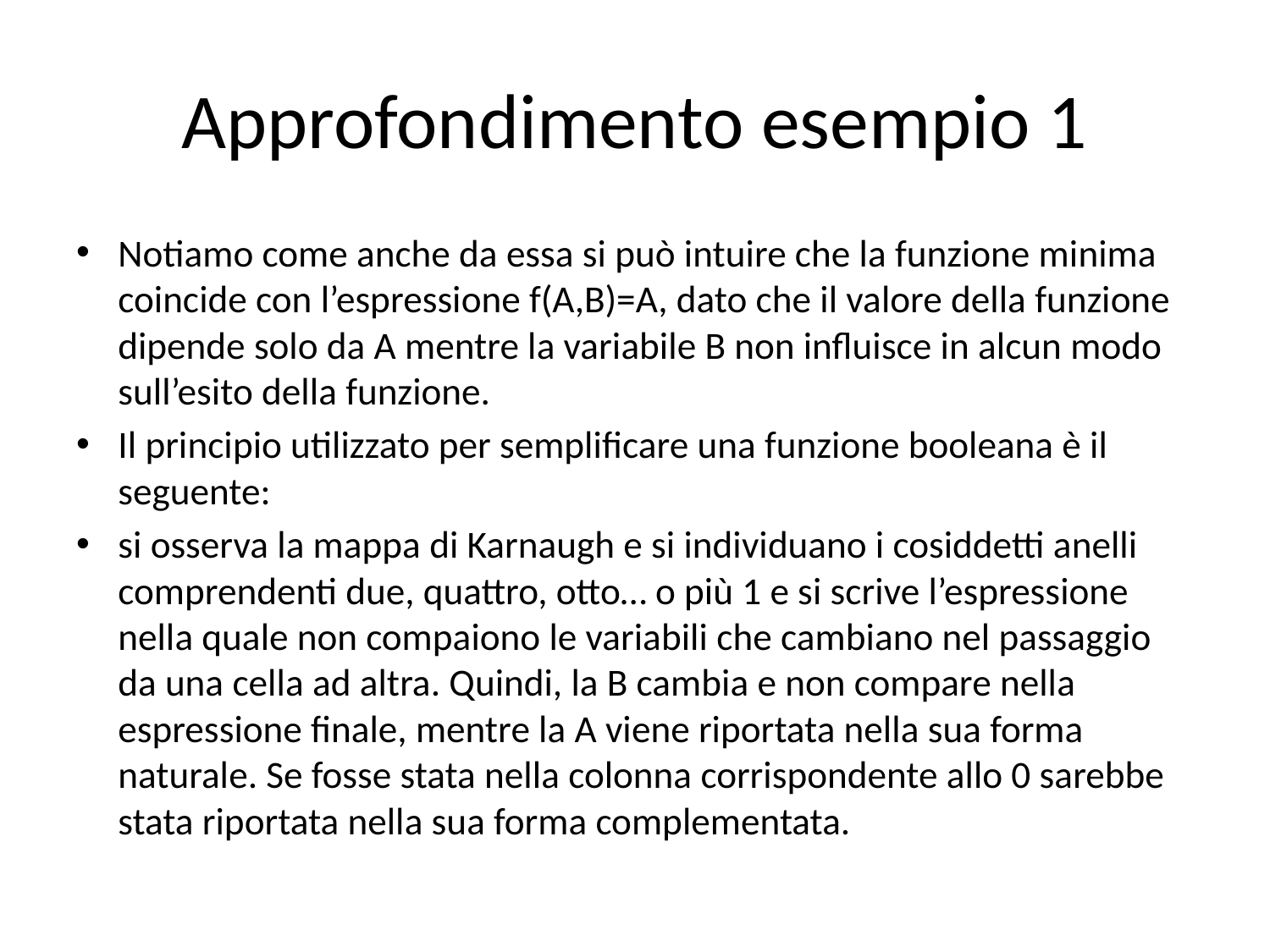

# Approfondimento esempio 1
Notiamo come anche da essa si può intuire che la funzione minima coincide con l’espressione f(A,B)=A, dato che il valore della funzione dipende solo da A mentre la variabile B non influisce in alcun modo sull’esito della funzione.
Il principio utilizzato per semplificare una funzione booleana è il seguente:
si osserva la mappa di Karnaugh e si individuano i cosiddetti anelli comprendenti due, quattro, otto… o più 1 e si scrive l’espressione nella quale non compaiono le variabili che cambiano nel passaggio da una cella ad altra. Quindi, la B cambia e non compare nella espressione finale, mentre la A viene riportata nella sua forma naturale. Se fosse stata nella colonna corrispondente allo 0 sarebbe stata riportata nella sua forma complementata.